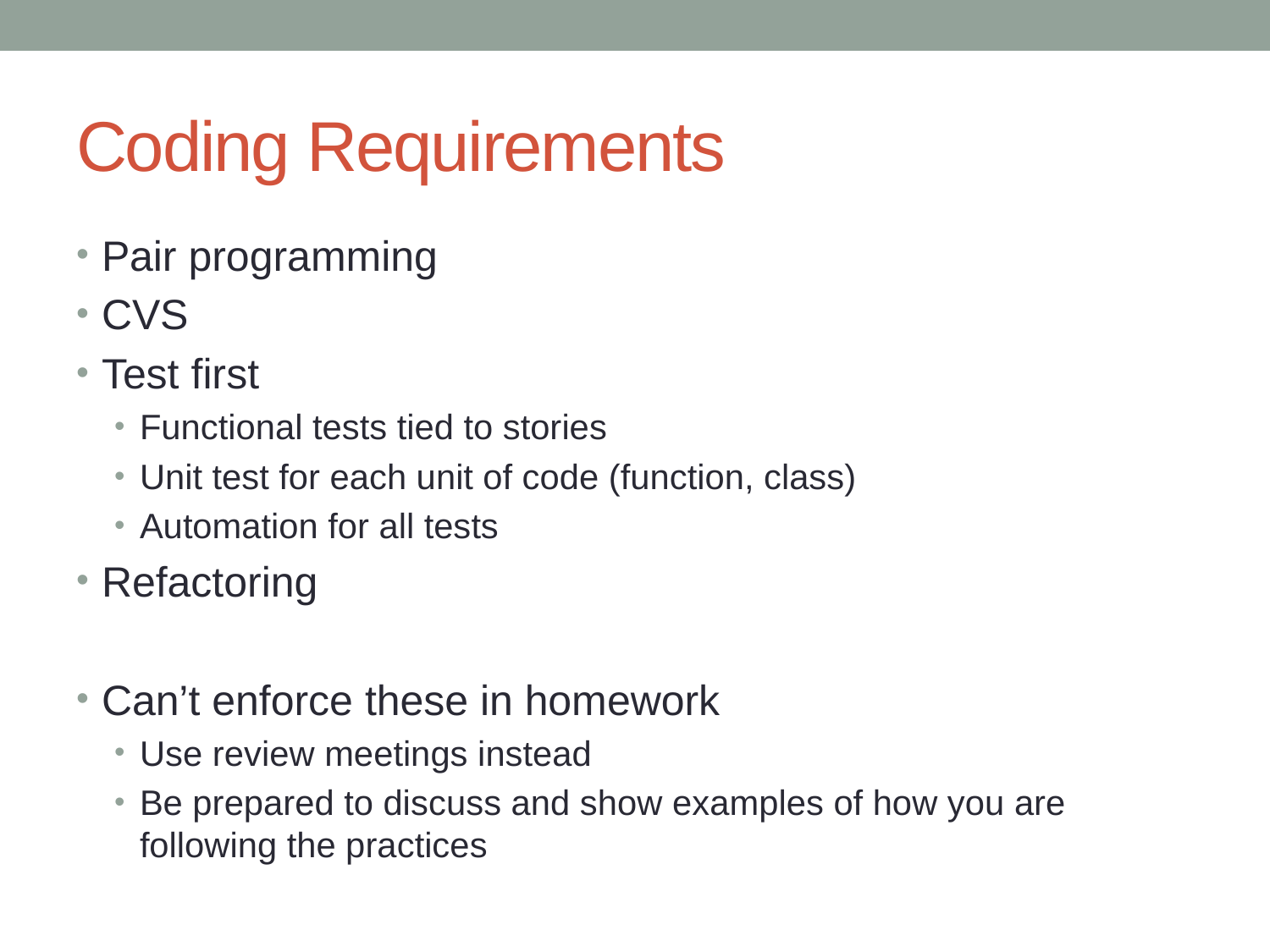

# Coding Requirements
Pair programming
CVS
Test first
Functional tests tied to stories
Unit test for each unit of code (function, class)
Automation for all tests
Refactoring

Can’t enforce these in homework
Use review meetings instead
Be prepared to discuss and show examples of how you are following the practices